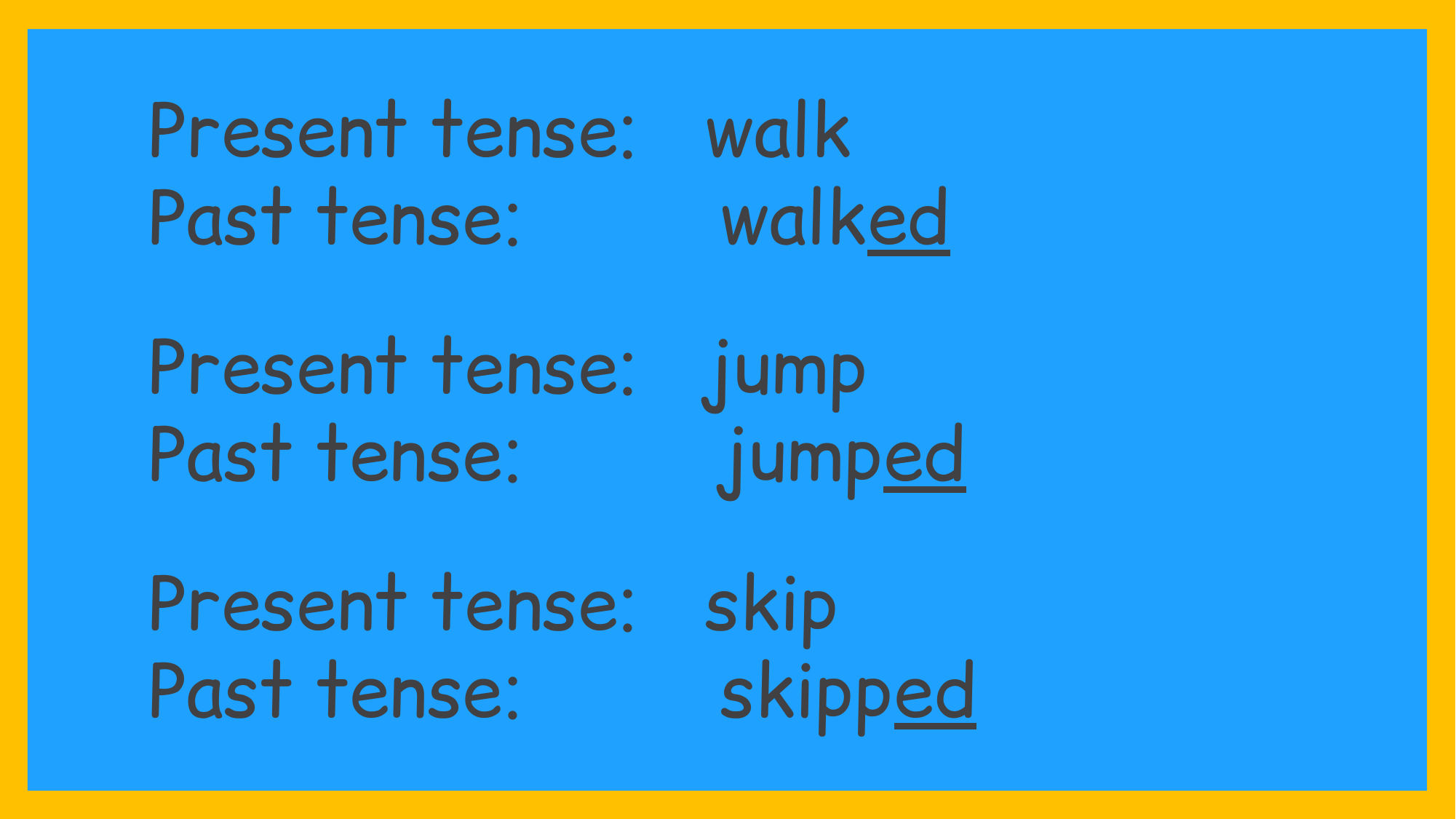

Present tense:   walk
Past tense:         walked
Present tense:   jump
Past tense:         jumped
Present tense:   skip
Past tense:         skipped